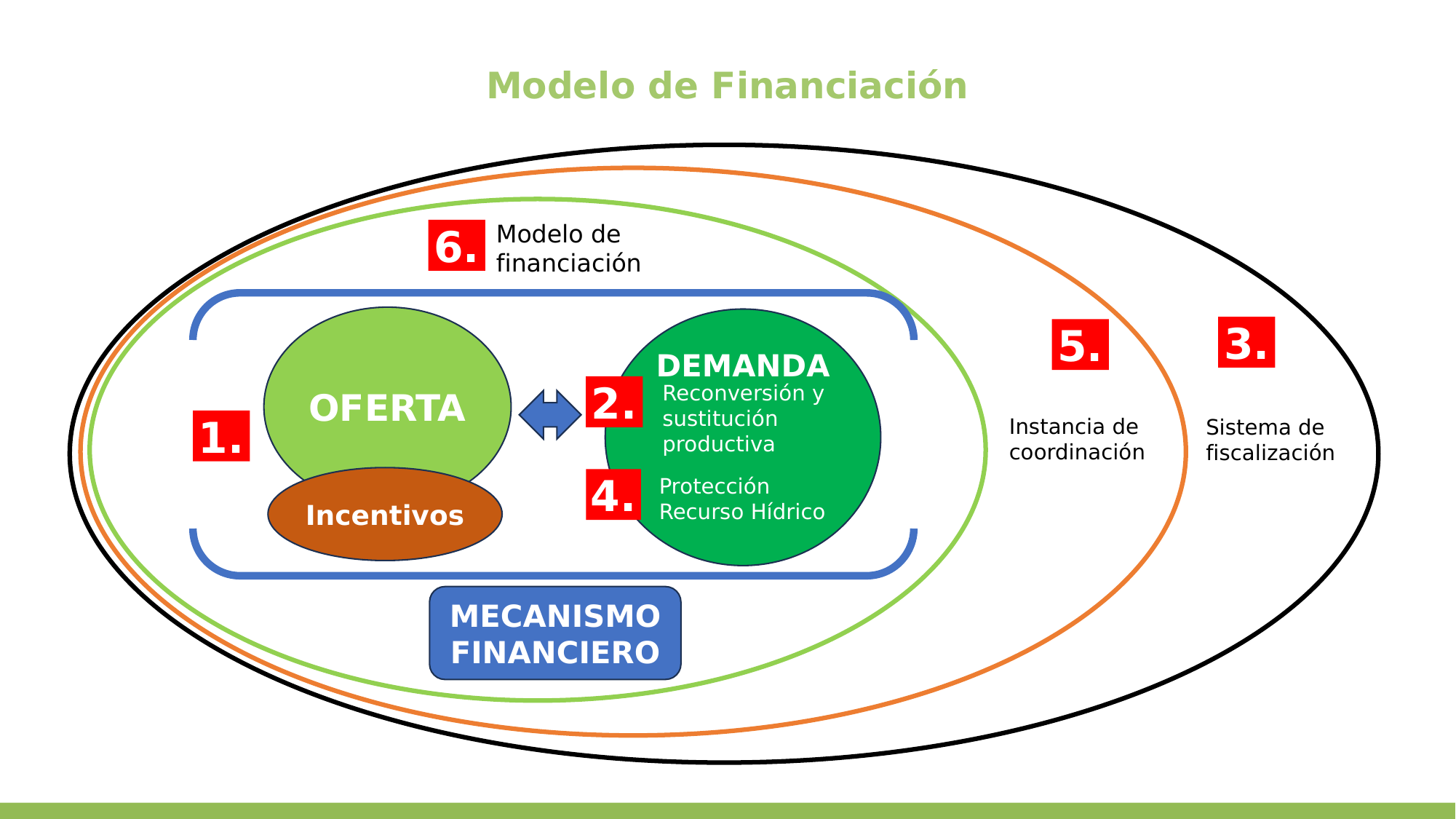

Modelo de Financiación

Modelo de financiación
6.
OFERTA
DEMANDA
3.
5.
2.
Reconversión y sustitución productiva

1.
Instancia de coordinación
Sistema de fiscalización
Protección Recurso Hídrico
Incentivos
4.
MECANISMO
FINANCIERO